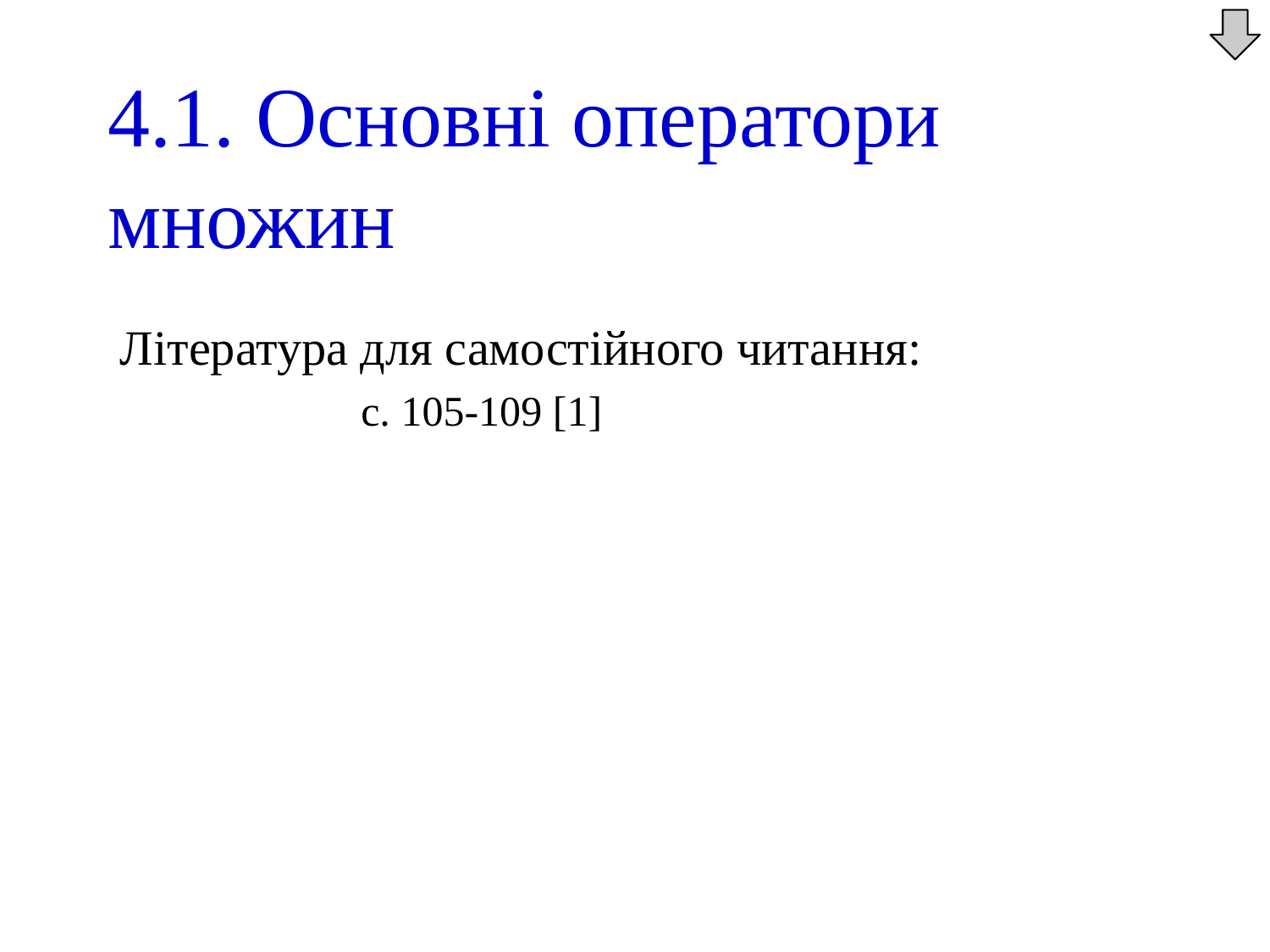

4.1. Основні оператори множин

Література для самостійного читання:
		 с. 105-109 [1]